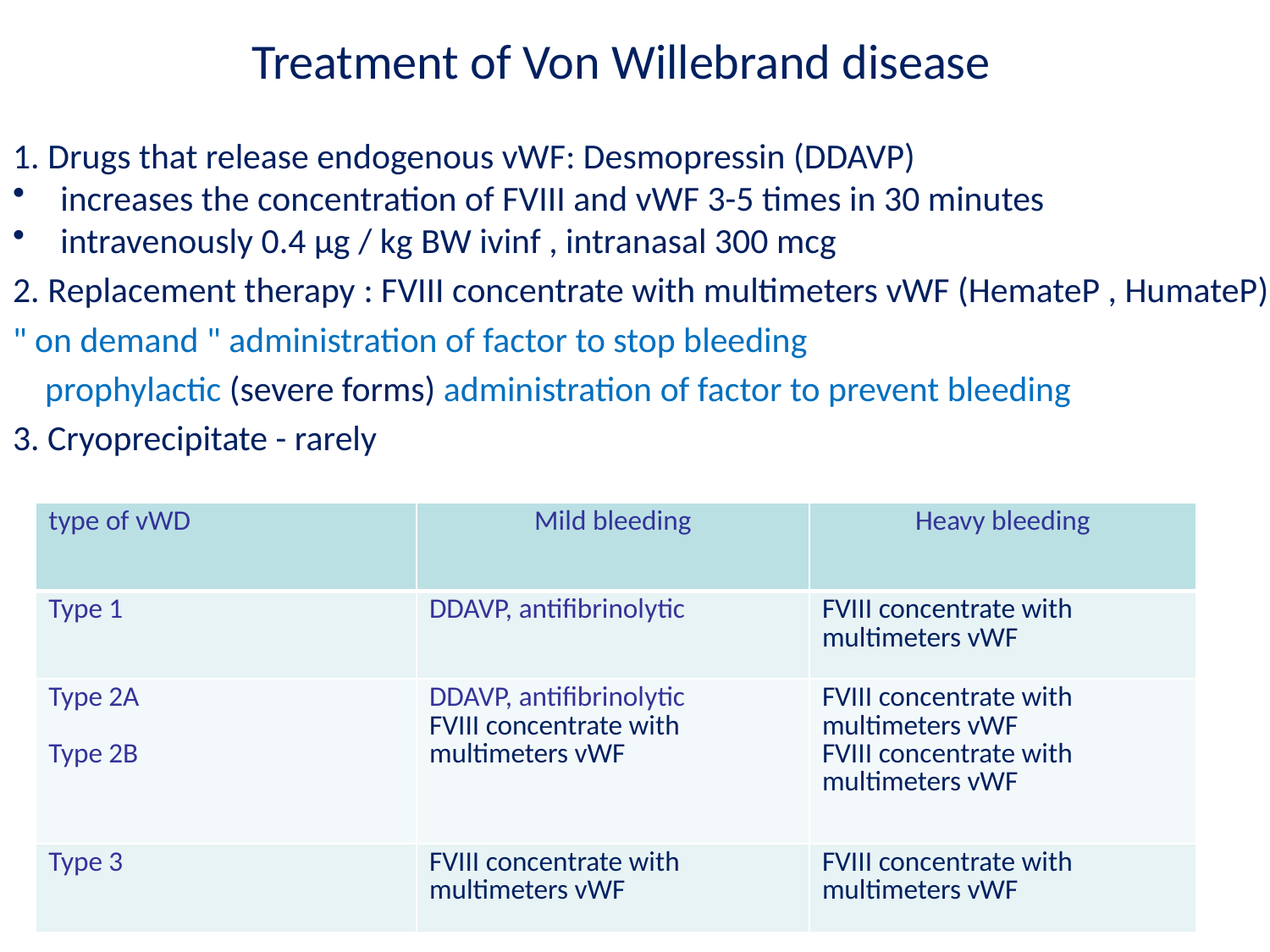

Treatment of Von Willebrand disease ​
1. Drugs that release endogenous vWF: Desmopressin (DDAVP)
increases the concentration of FVIII and vWF 3-5 times in 30 minutes
intravenously 0.4 μg / kg BW ivinf , intranasal 300 mcg
2. Replacement therapy : FVIII concentrate with multimeters vWF (HemateP , HumateP)
" on demand " administration of factor to stop bleeding
    prophylactic (severe forms) administration of factor to prevent bleeding
3. Cryoprecipitate - rarely
| type of vWD | Mild bleeding | Heavy bleeding |
| --- | --- | --- |
| Type 1 | DDAVP, antifibrinolytic | FVIII concentrate with multimeters vWF |
| Type 2A Type 2B | DDAVP, antifibrinolytic FVIII concentrate with multimeters vWF | FVIII concentrate with multimeters vWF FVIII concentrate with multimeters vWF |
| Type 3 | FVIII concentrate with multimeters vWF | FVIII concentrate with multimeters vWF |